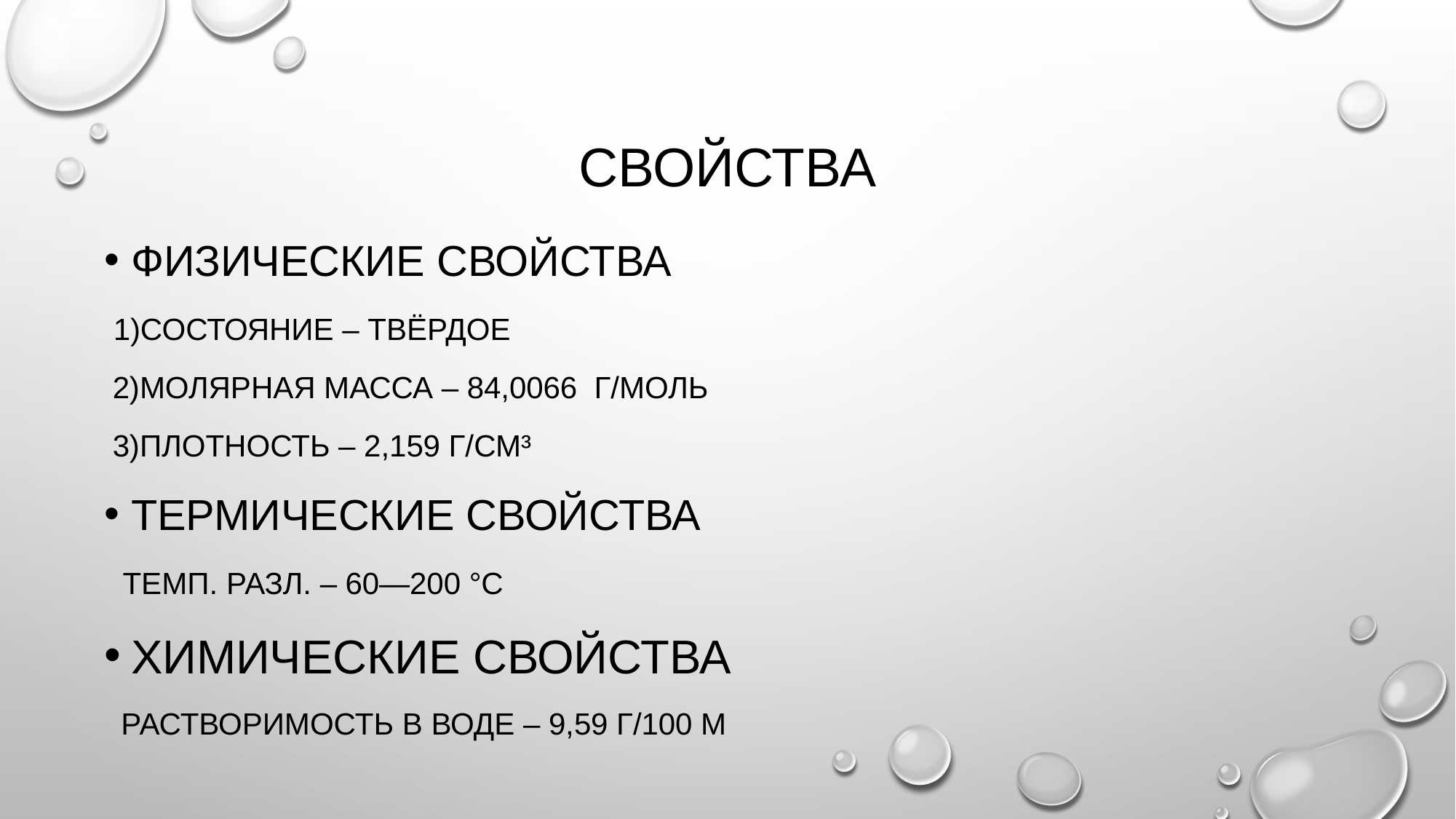

# Свойства
Физические свойства
 1)Состояние – твёрдое
 2)Молярная масса – 84,0066  г/моль
 3)Плотность – 2,159 г/см³
Термические свойства
  Темп. разл. – 60—200 °C
Химические свойства
  Растворимость в воде – 9,59 г/100 м